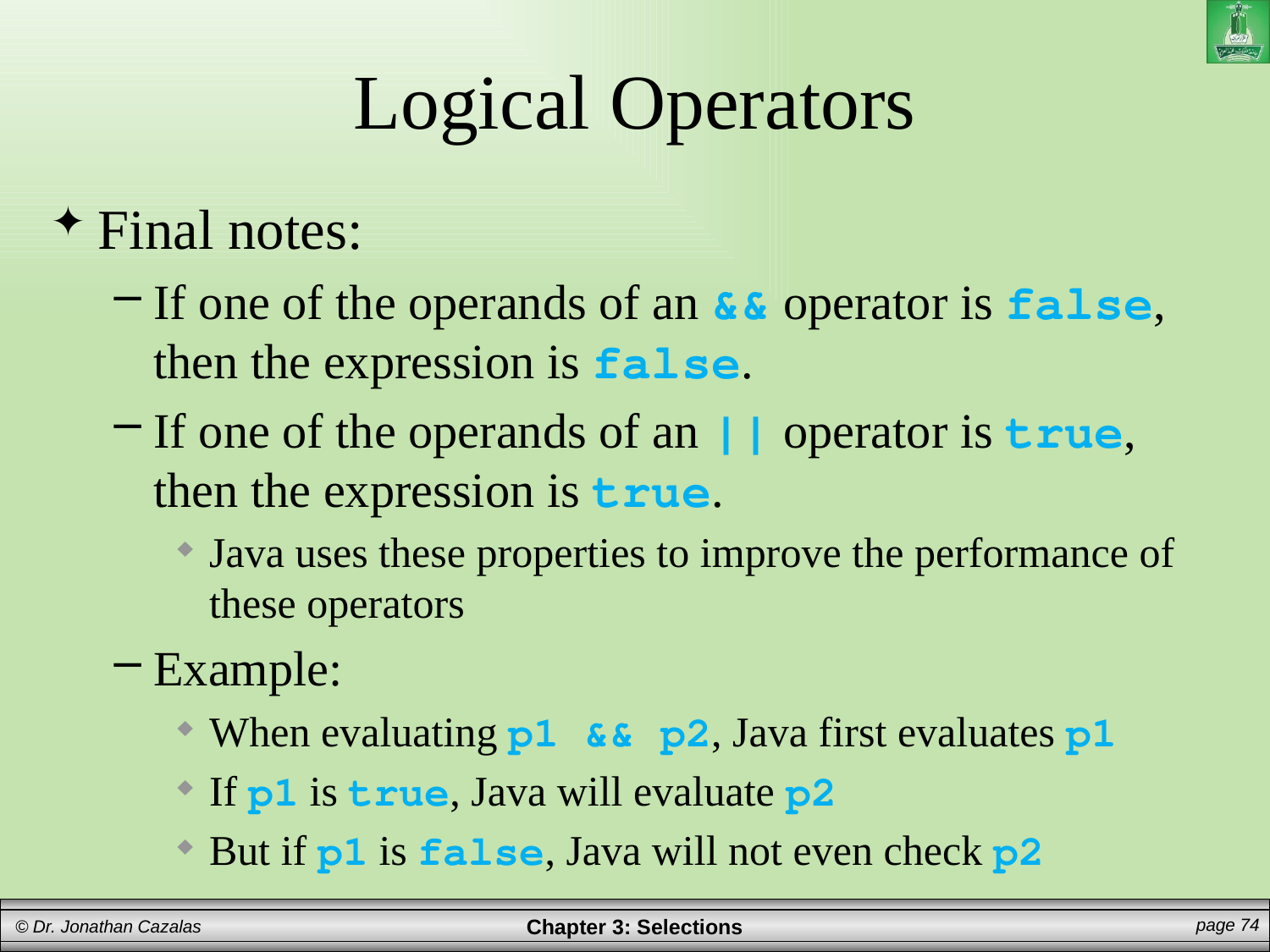

# Logical Operators
Final notes:
If one of the operands of an && operator is false, then the expression is false.
If one of the operands of an || operator is true, then the expression is true.
Java uses these properties to improve the performance of these operators
Example:
When evaluating p1 && p2, Java first evaluates p1
If p1 is true, Java will evaluate p2
But if p1 is false, Java will not even check p2